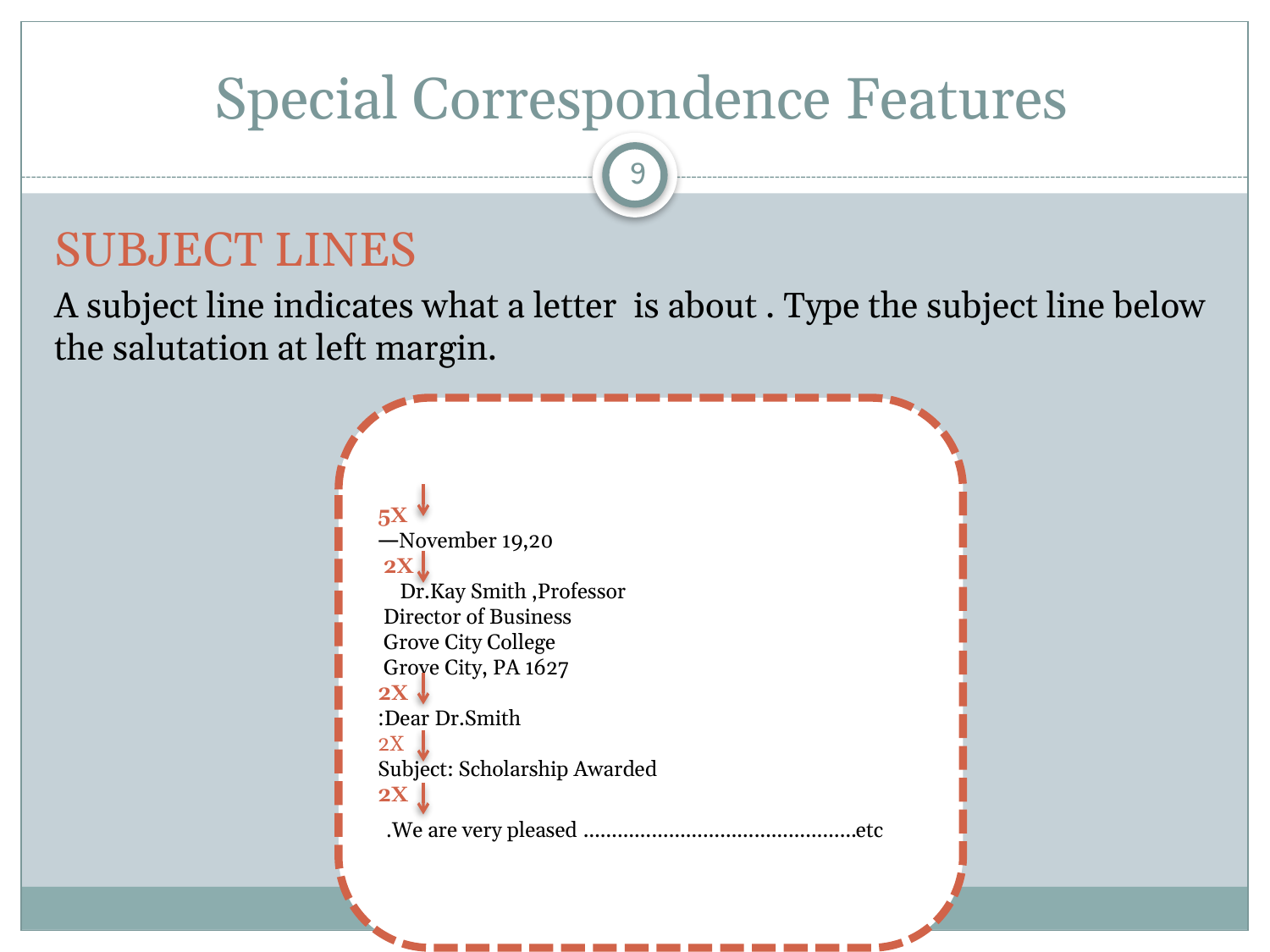

# Special Correspondence Features
9
SUBJECT LINES
A subject line indicates what a letter  is about . Type the subject line below the salutation at left margin.

5X
November 19,20—
2X
Dr.Kay Smith ,Professor
Director of Business
Grove City College
Grove City, PA 1627
2X
Dear Dr.Smith:
2X
Subject: Scholarship Awarded
2X
We are very pleased …………………………………………etc.